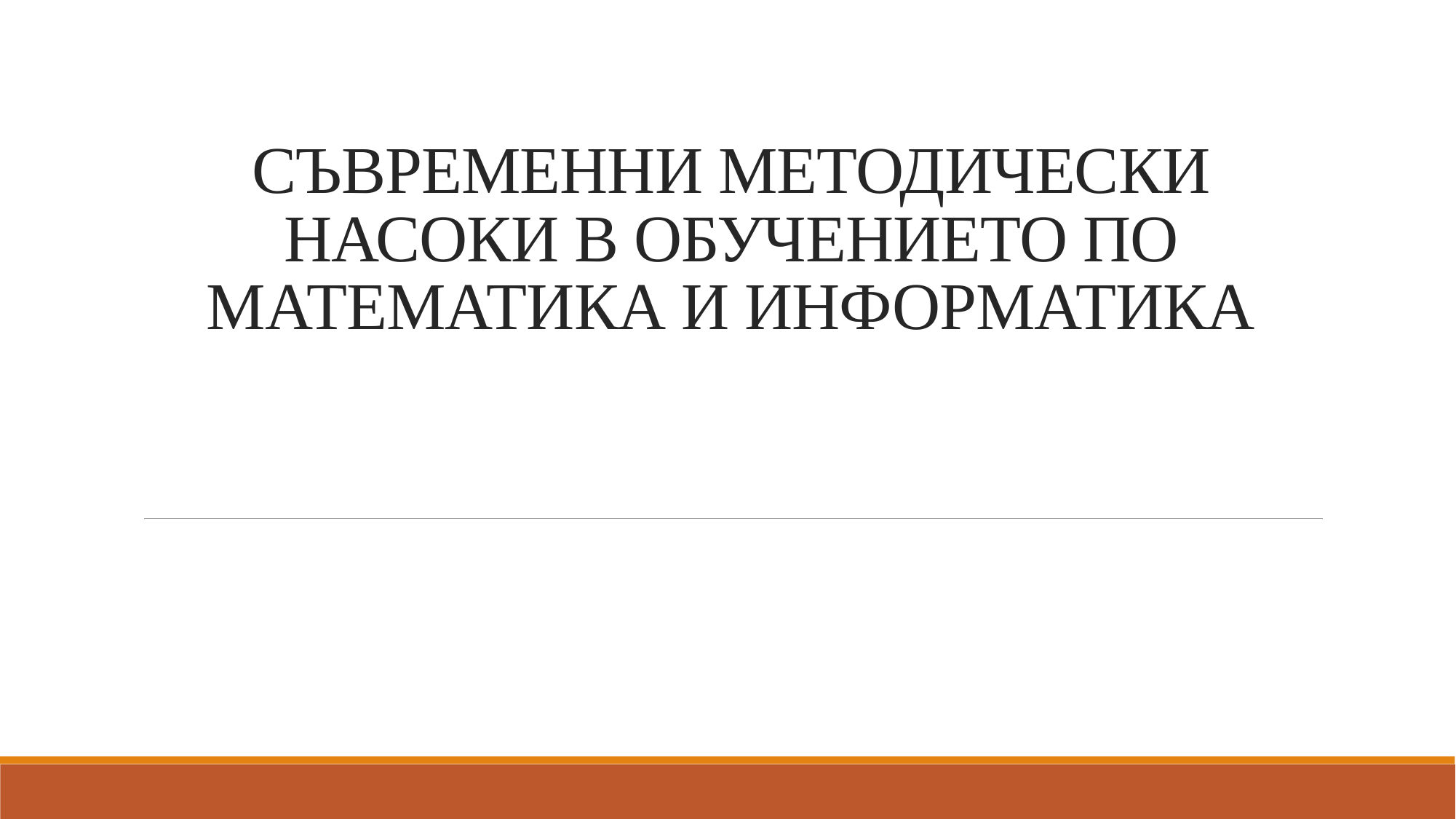

# СЪВРЕМЕННИ МЕТОДИЧЕСКИ НАСОКИ В ОБУЧЕНИЕТО ПО МАТЕМАТИКА И ИНФОРМАТИКА